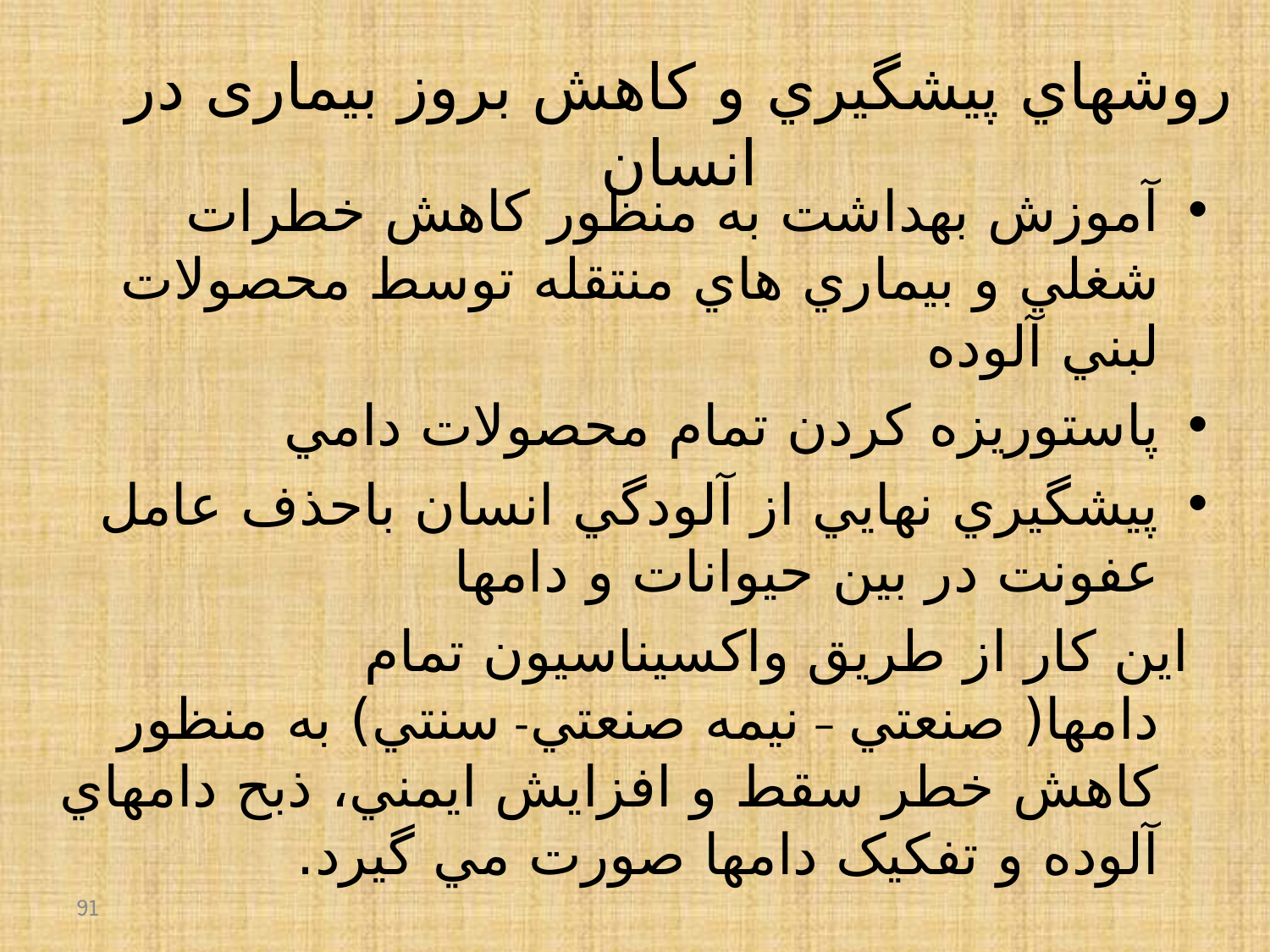

# روشهاي پيشگيري و کاهش بروز بيماری در انسان
آموزش بهداشت به منظور کاهش خطرات شغلي و بيماري هاي منتقله توسط محصولات لبني آلوده
پاستوريزه کردن تمام محصولات دامي
پيشگيري نهايي از آلودگي انسان باحذف عامل عفونت در بين حيوانات و دامها
 اين کار از طريق واکسيناسيون تمام دامها( صنعتي – نيمه صنعتي- سنتي) به منظور کاهش خطر سقط و افزايش ايمني، ذبح دامهاي آلوده و تفکيک دامها صورت مي گيرد.
91